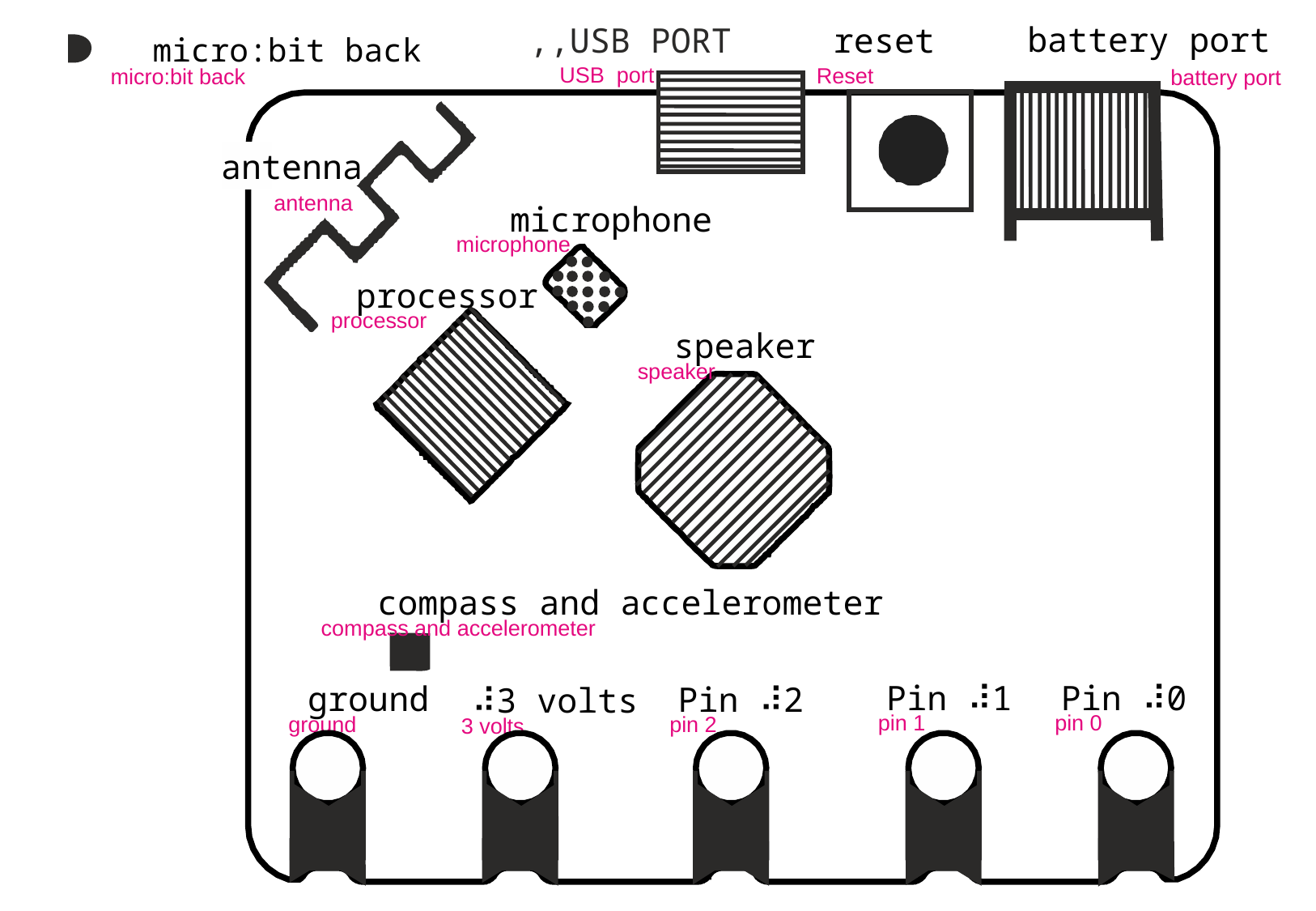

battery port
reset
,,USB PORT
micro:bit back

USB  port
Reset
micro:bit back
battery port

antenna

antenna
microphone
microphone

processor

processor

speaker

speaker

compass and accelerometer
compass and accelerometer

Pin ⠼0
Pin ⠼1
ground
Pin ⠼2
⠼3 volts

pin 0
pin 1
ground
pin 2
3 volts